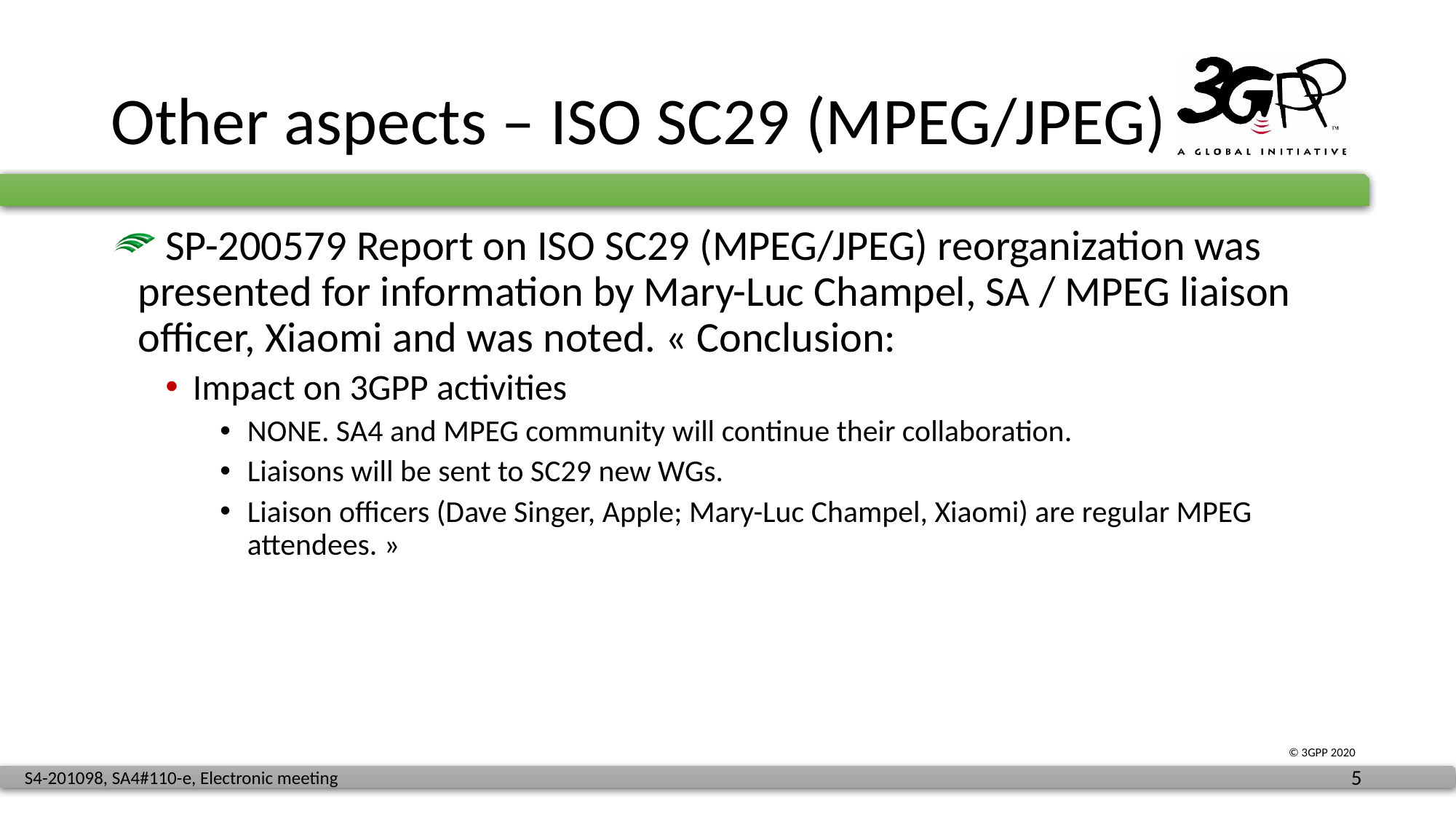

# Other aspects – ISO SC29 (MPEG/JPEG)
 SP-200579 Report on ISO SC29 (MPEG/JPEG) reorganization was presented for information by Mary-Luc Champel, SA / MPEG liaison officer, Xiaomi and was noted. « Conclusion:
Impact on 3GPP activities
NONE. SA4 and MPEG community will continue their collaboration.
Liaisons will be sent to SC29 new WGs.
Liaison officers (Dave Singer, Apple; Mary-Luc Champel, Xiaomi) are regular MPEG attendees. »